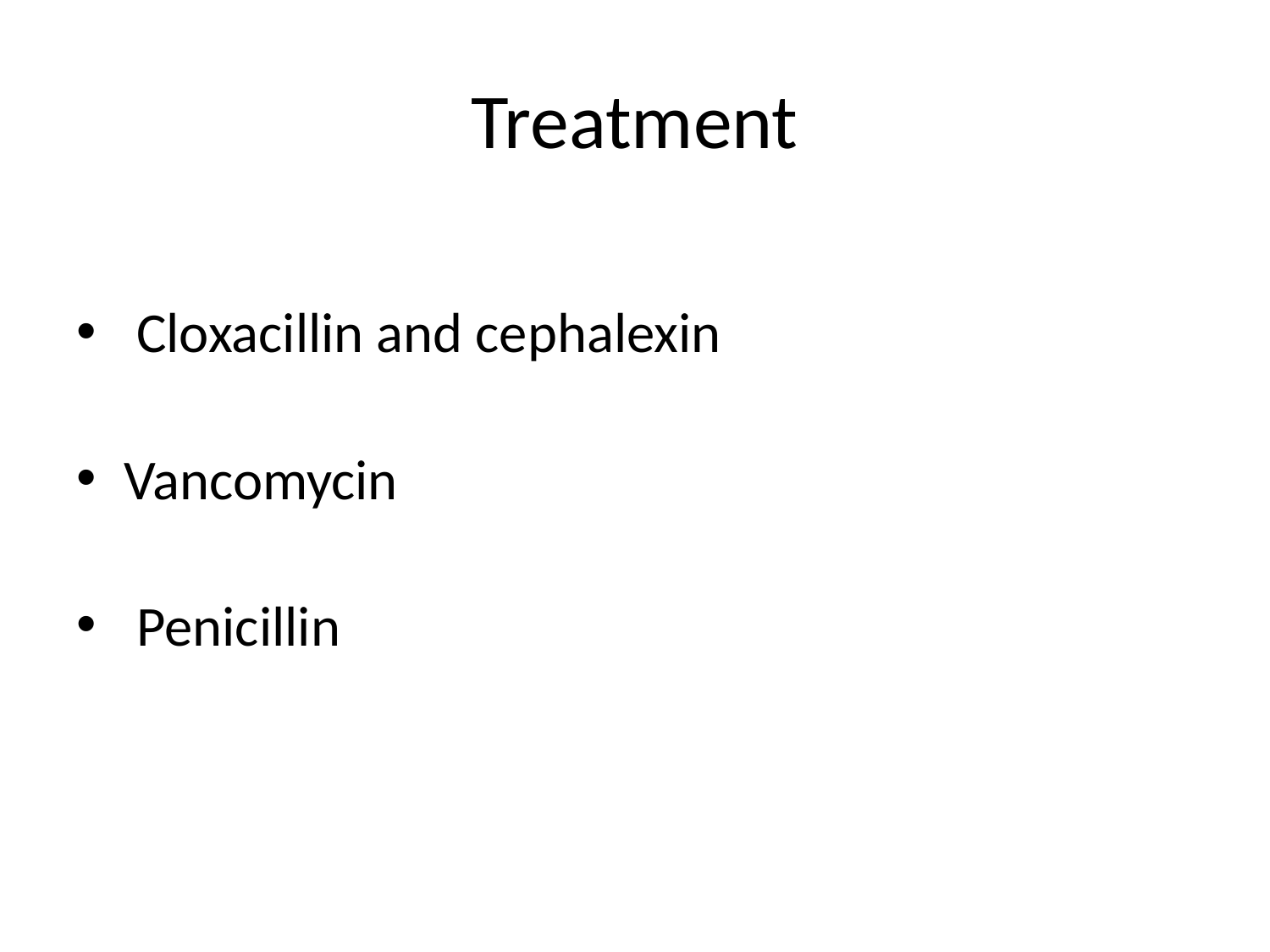

# Treatment
 Cloxacillin and cephalexin
Vancomycin
 Penicillin